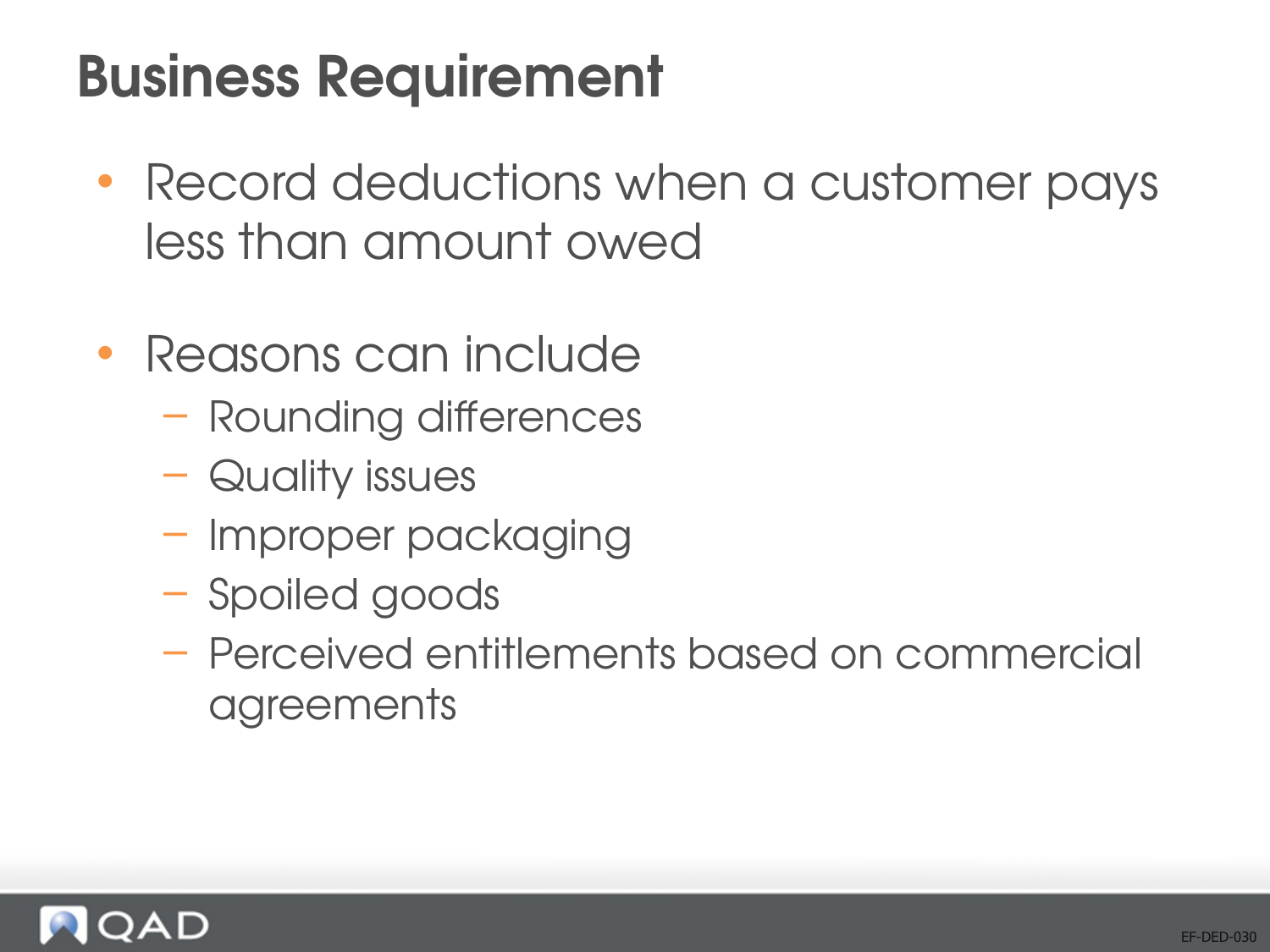

# Business Requirement

Record deductions when a customer pays less than amount owed
Reasons can include
Rounding differences
Quality issues
Improper packaging
Spoiled goods
Perceived entitlements based on commercial agreements
EF-DED-030